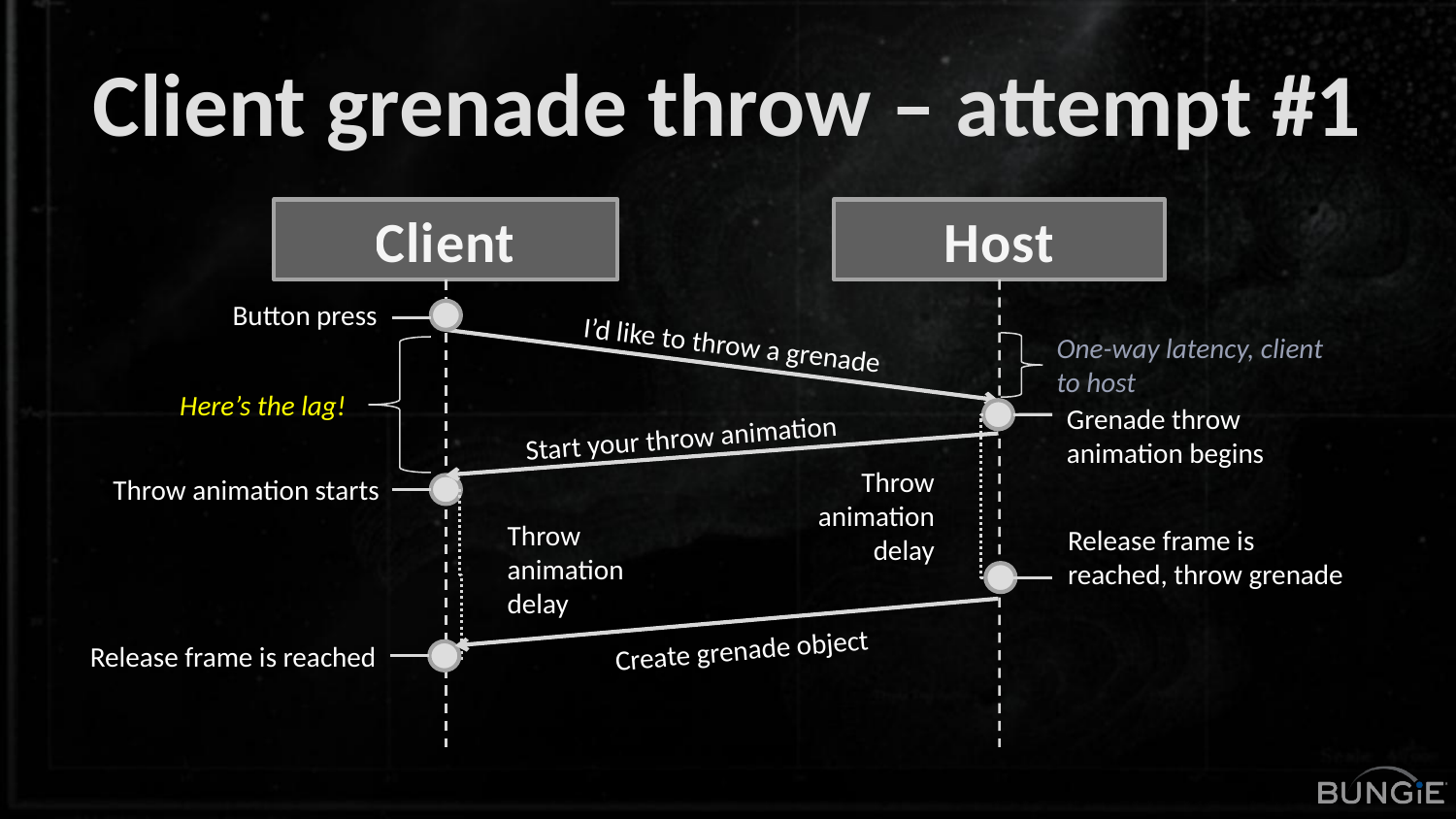

# Client grenade throw – attempt #1
Client
Host
Button press

I’d like to throw a grenade
One-way latency, client to host

Here’s the lag!
Grenade throw animation begins

Start your throw animation
Throw animation delay
Throw animation starts

Throw animation delay
Release frame is reached, throw grenade

Create grenade object
Release frame is reached